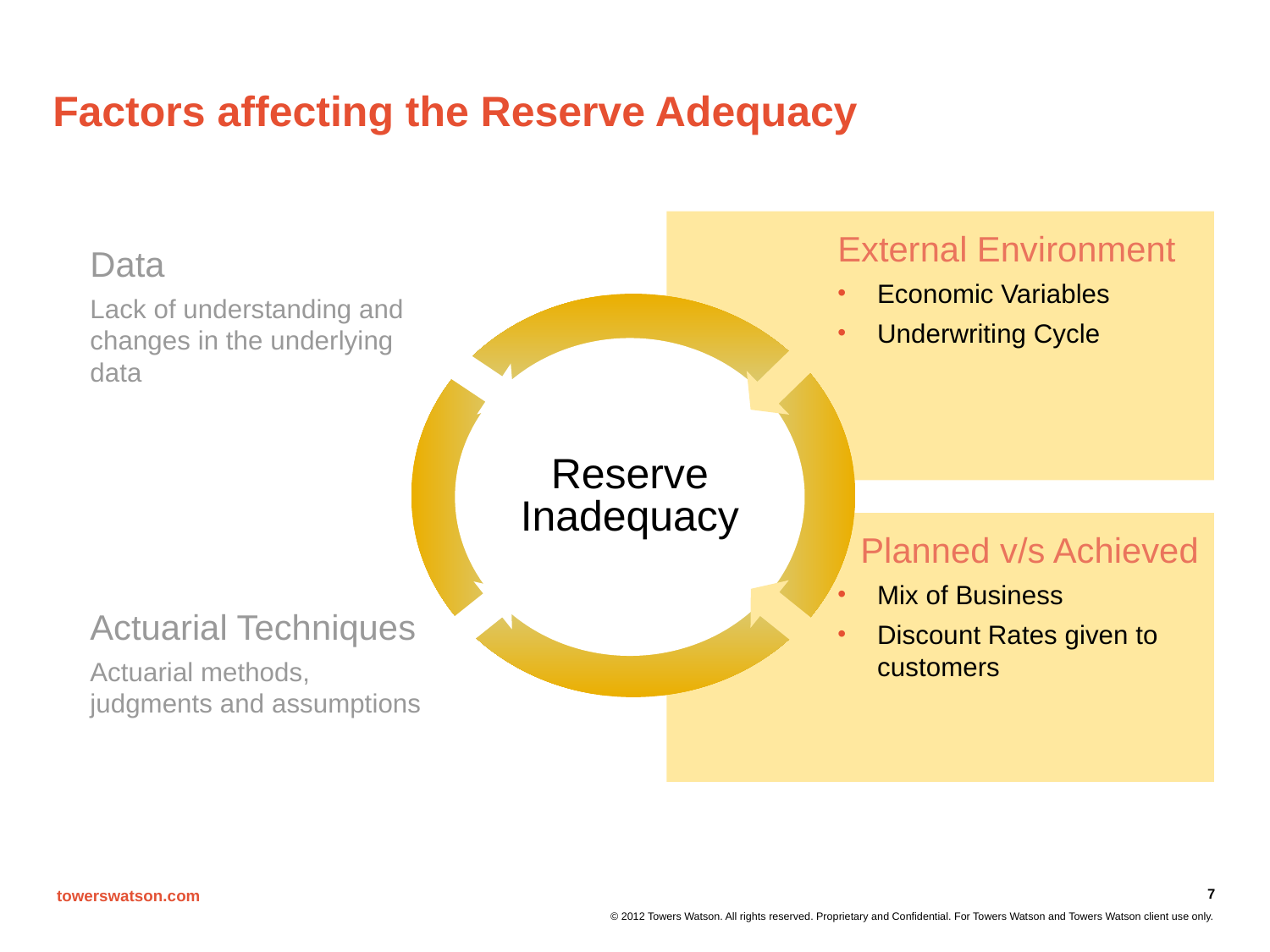

# Factors affecting the Reserve Adequacy

External Environment
Economic Variables
Underwriting Cycle
Data
Lack of understanding and changes in the underlying data

Reserve Inadequacy

Planned v/s Achieved
Mix of Business
Discount Rates given to customers

Actuarial Techniques
Actuarial methods, judgments and assumptions
7